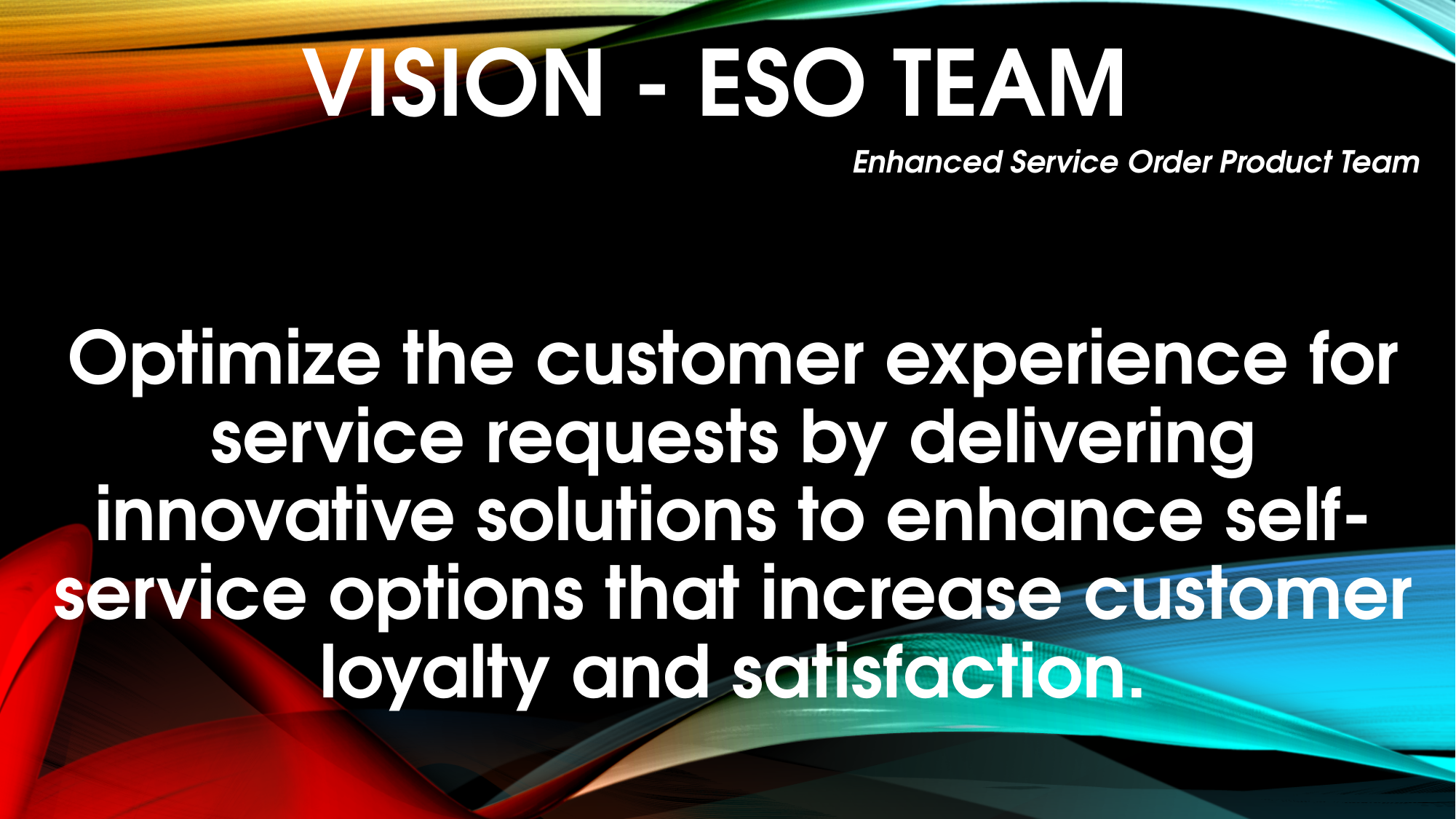

# Vision - ESO Team
Enhanced Service Order Product Team
Optimize the customer experience for service requests by delivering innovative solutions to enhance self-service options that increase customer loyalty and satisfaction.